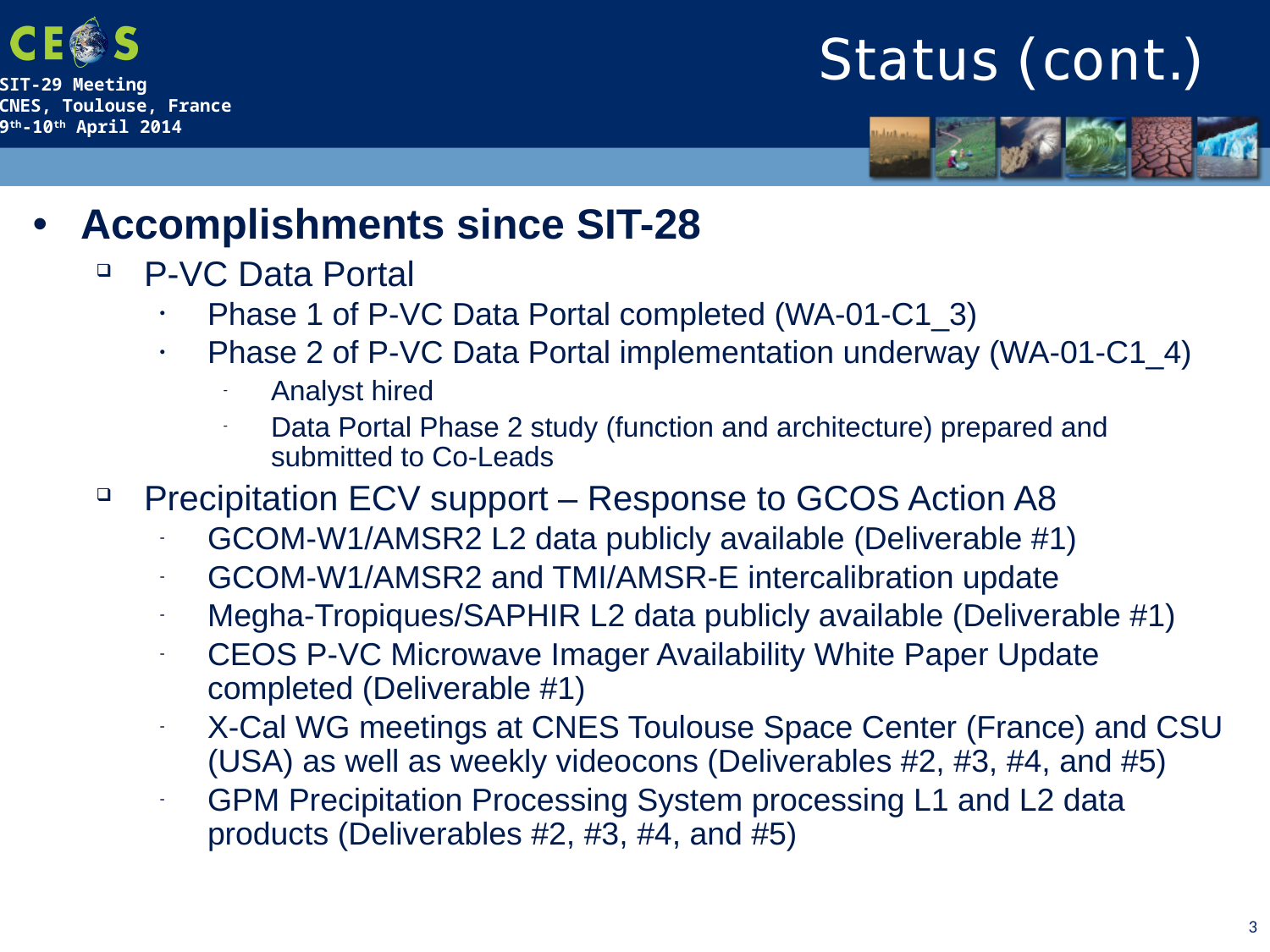

Status (cont.)
Accomplishments since SIT-28
P-VC Data Portal
Phase 1 of P-VC Data Portal completed (WA-01-C1_3)
Phase 2 of P-VC Data Portal implementation underway (WA-01-C1_4)
Analyst hired
Data Portal Phase 2 study (function and architecture) prepared and submitted to Co-Leads
Precipitation ECV support – Response to GCOS Action A8
GCOM-W1/AMSR2 L2 data publicly available (Deliverable #1)
GCOM-W1/AMSR2 and TMI/AMSR-E intercalibration update
Megha-Tropiques/SAPHIR L2 data publicly available (Deliverable #1)
CEOS P-VC Microwave Imager Availability White Paper Update completed (Deliverable #1)
X-Cal WG meetings at CNES Toulouse Space Center (France) and CSU (USA) as well as weekly videocons (Deliverables #2, #3, #4, and #5)
GPM Precipitation Processing System processing L1 and L2 data products (Deliverables #2, #3, #4, and #5)

3